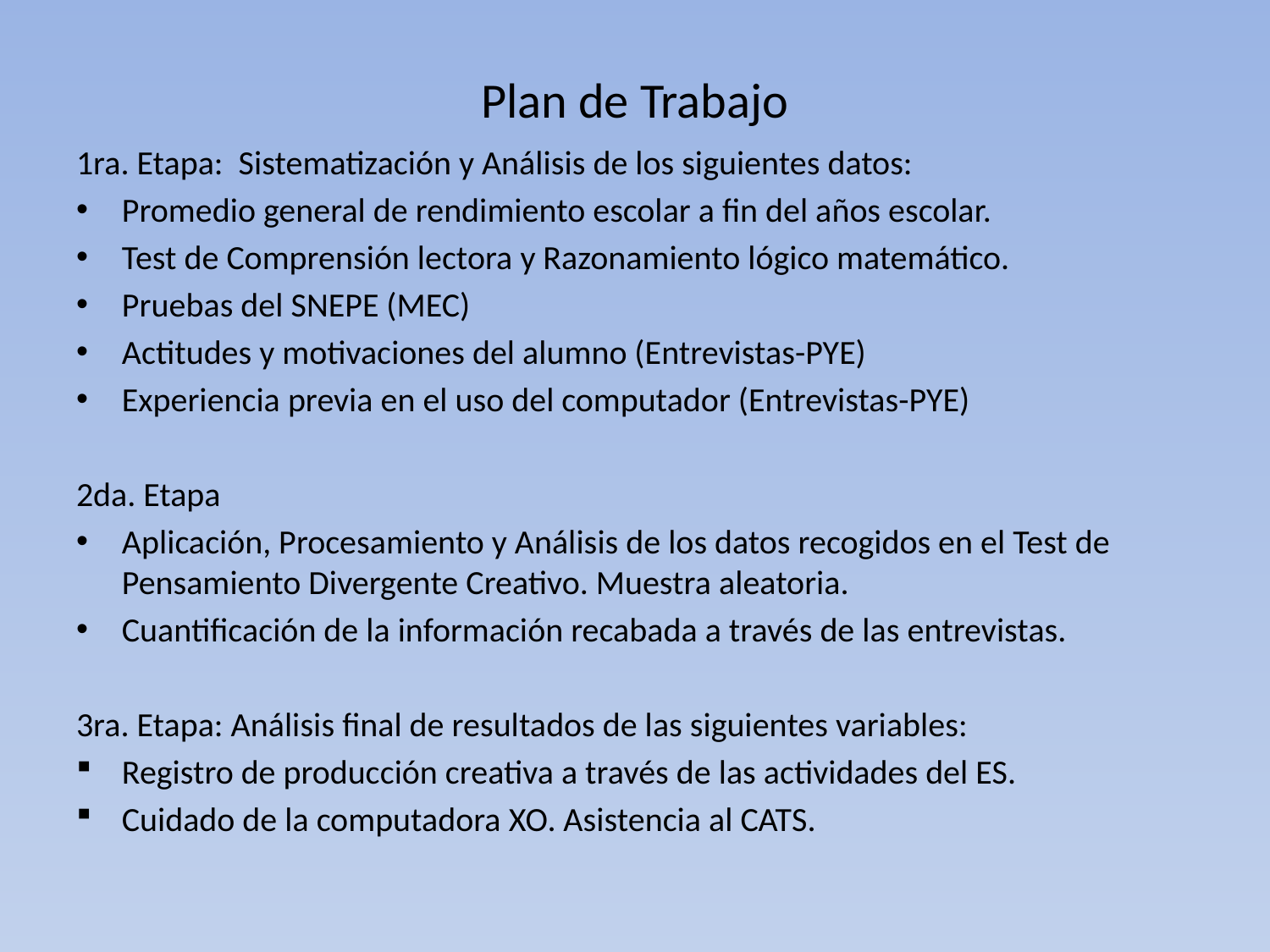

# Plan de Trabajo
1ra. Etapa:  Sistematización y Análisis de los siguientes datos:
Promedio general de rendimiento escolar a fin del años escolar.
Test de Comprensión lectora y Razonamiento lógico matemático.
Pruebas del SNEPE (MEC)
Actitudes y motivaciones del alumno (Entrevistas-PYE)
Experiencia previa en el uso del computador (Entrevistas-PYE)

2da. Etapa
Aplicación, Procesamiento y Análisis de los datos recogidos en el Test de Pensamiento Divergente Creativo. Muestra aleatoria.
Cuantificación de la información recabada a través de las entrevistas.

3ra. Etapa: Análisis final de resultados de las siguientes variables:
Registro de producción creativa a través de las actividades del ES.
Cuidado de la computadora XO. Asistencia al CATS.